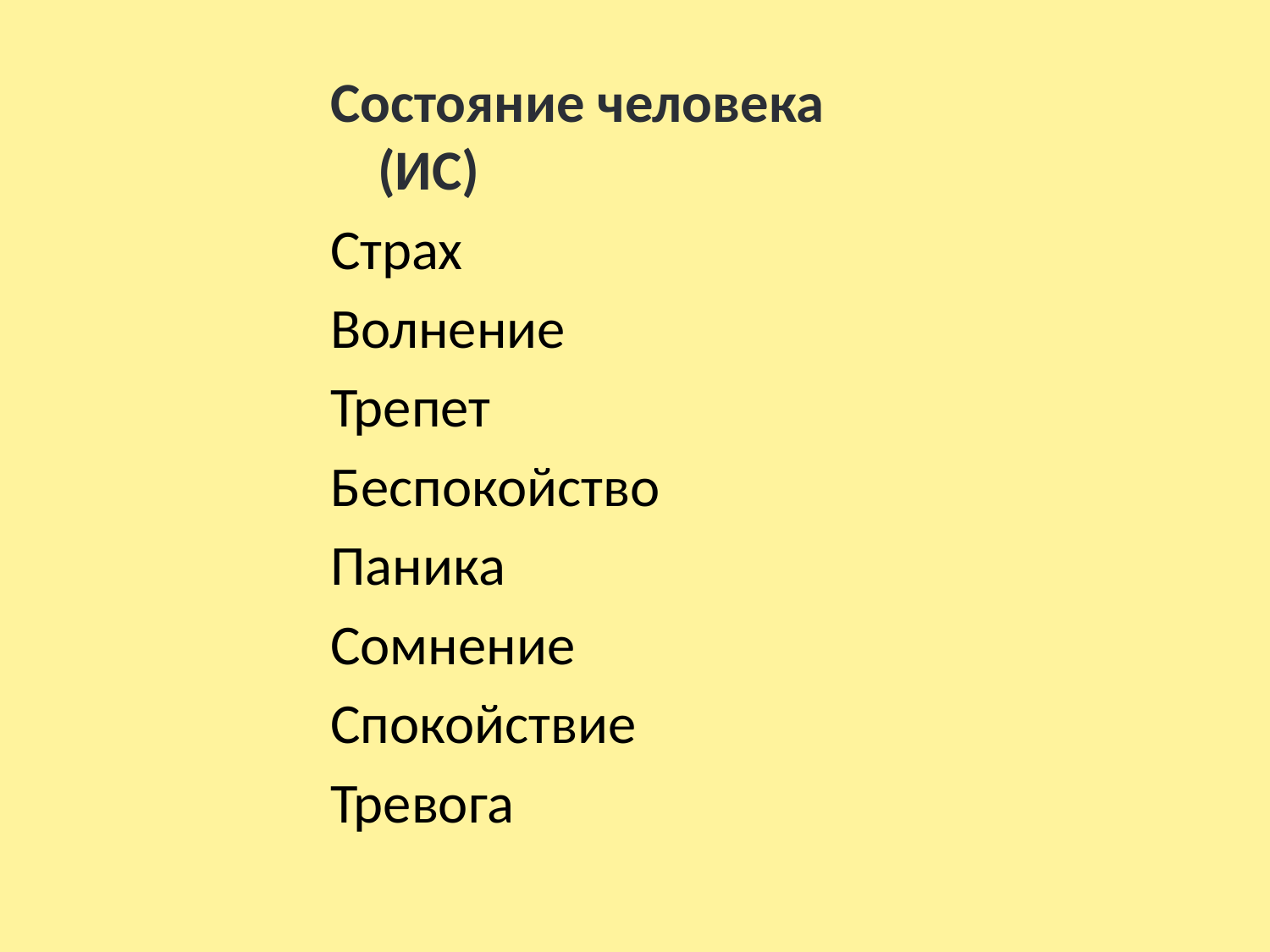

Состояние человека (ИС)
Страх
Волнение
Трепет
Беспокойство
Паника
Сомнение
Спокойствие
Тревога